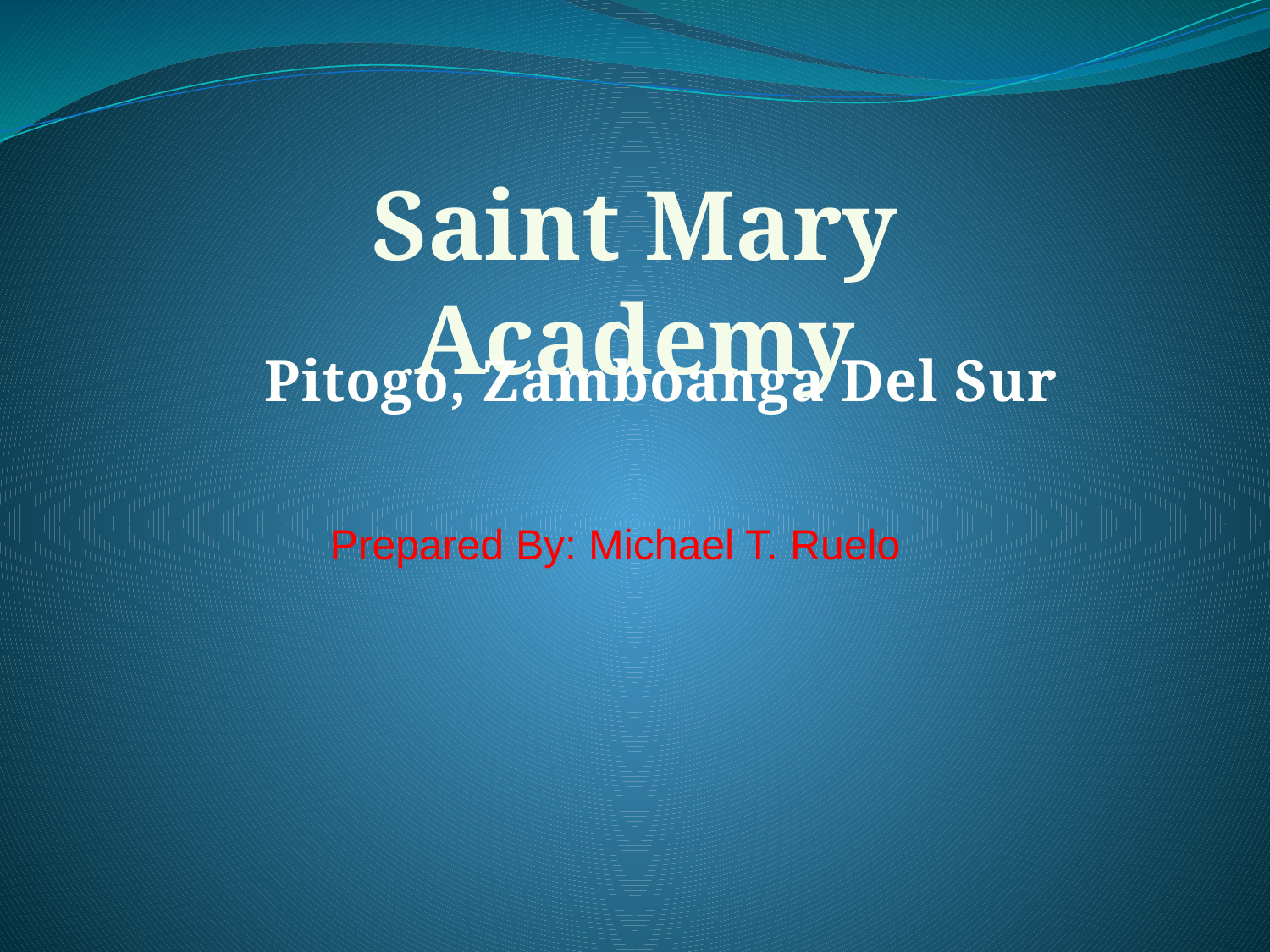

Saint Mary Academy
Pitogo, Zamboanga Del Sur

Prepared By: Michael T. Ruelo